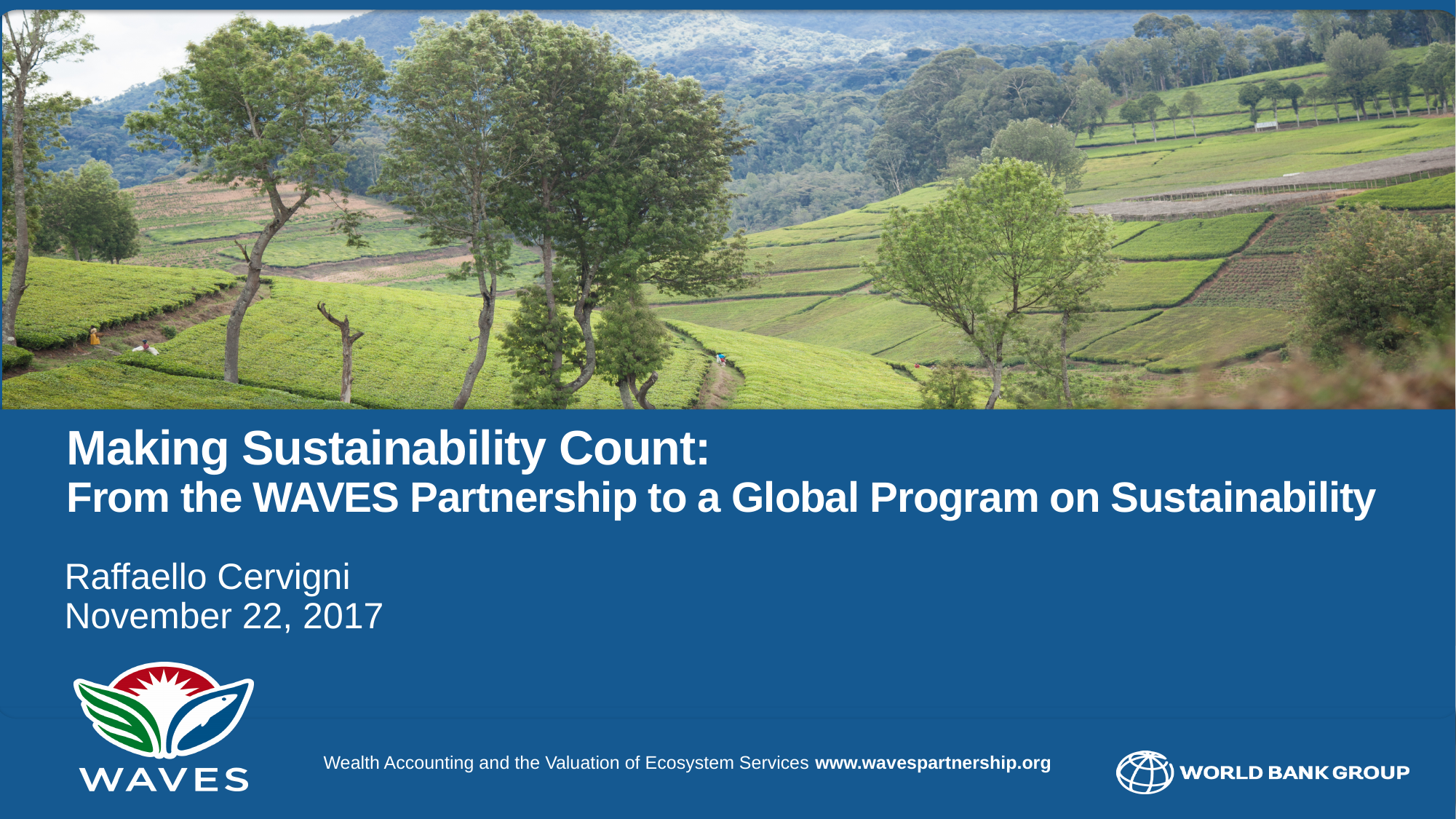

# Making Sustainability Count: From the WAVES Partnership to a Global Program on Sustainability
Raffaello Cervigni
November 22, 2017